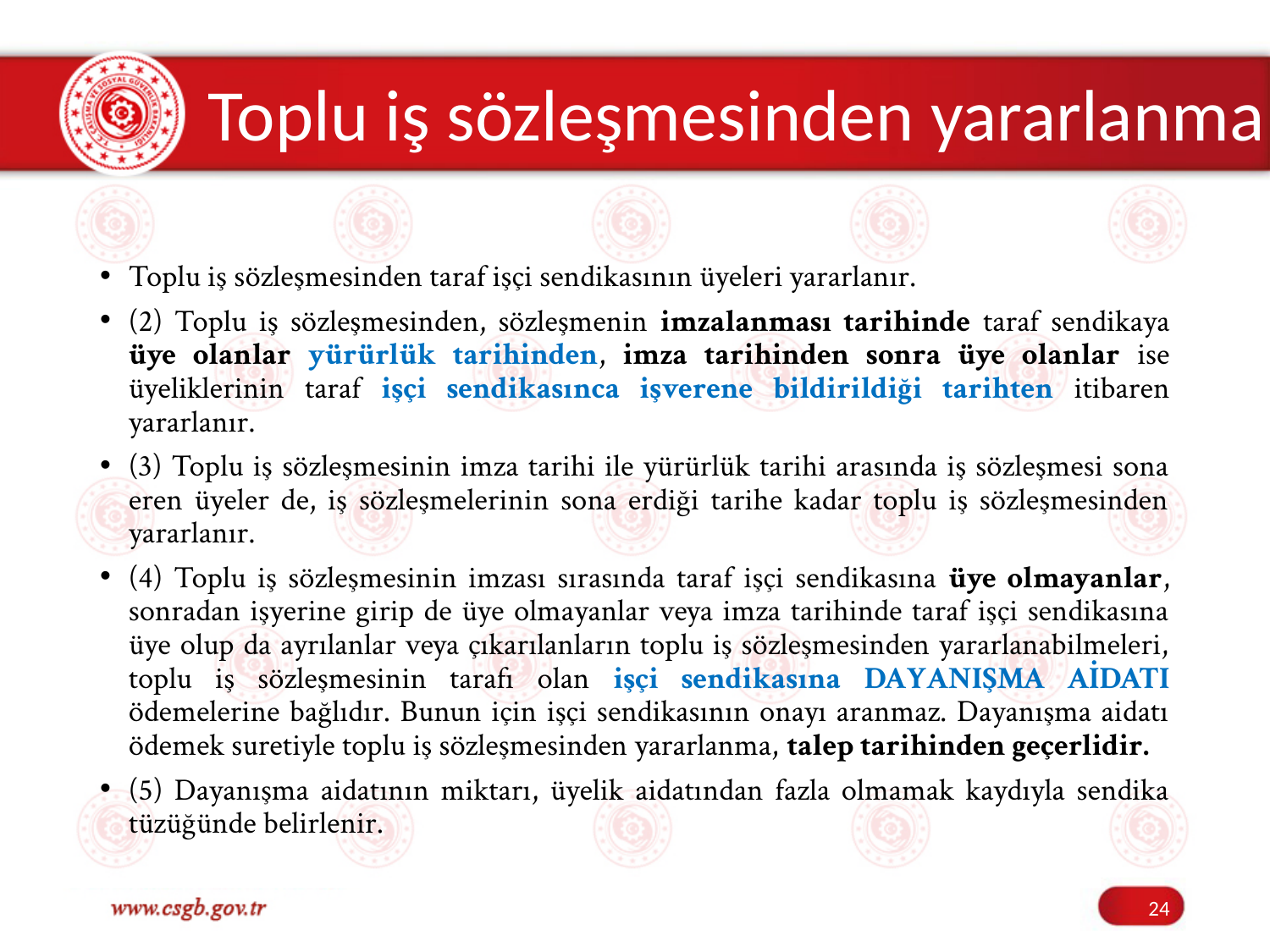

# Toplu iş sözleşmesinden yararlanma
Toplu iş sözleşmesinden taraf işçi sendikasının üyeleri yararlanır.
(2) Toplu iş sözleşmesinden, sözleşmenin imzalanması tarihinde taraf sendikaya üye olanlar yürürlük tarihinden, imza tarihinden sonra üye olanlar ise üyeliklerinin taraf işçi sendikasınca işverene bildirildiği tarihten itibaren yararlanır.
(3) Toplu iş sözleşmesinin imza tarihi ile yürürlük tarihi arasında iş sözleşmesi sona eren üyeler de, iş sözleşmelerinin sona erdiği tarihe kadar toplu iş sözleşmesinden yararlanır.
(4) Toplu iş sözleşmesinin imzası sırasında taraf işçi sendikasına üye olmayanlar, sonradan işyerine girip de üye olmayanlar veya imza tarihinde taraf işçi sendikasına üye olup da ayrılanlar veya çıkarılanların toplu iş sözleşmesinden yararlanabilmeleri, toplu iş sözleşmesinin tarafı olan işçi sendikasına DAYANIŞMA AİDATI ödemelerine bağlıdır. Bunun için işçi sendikasının onayı aranmaz. Dayanışma aidatı ödemek suretiyle toplu iş sözleşmesinden yararlanma, talep tarihinden geçerlidir.
(5) Dayanışma aidatının miktarı, üyelik aidatından fazla olmamak kaydıyla sendika tüzüğünde belirlenir.

24